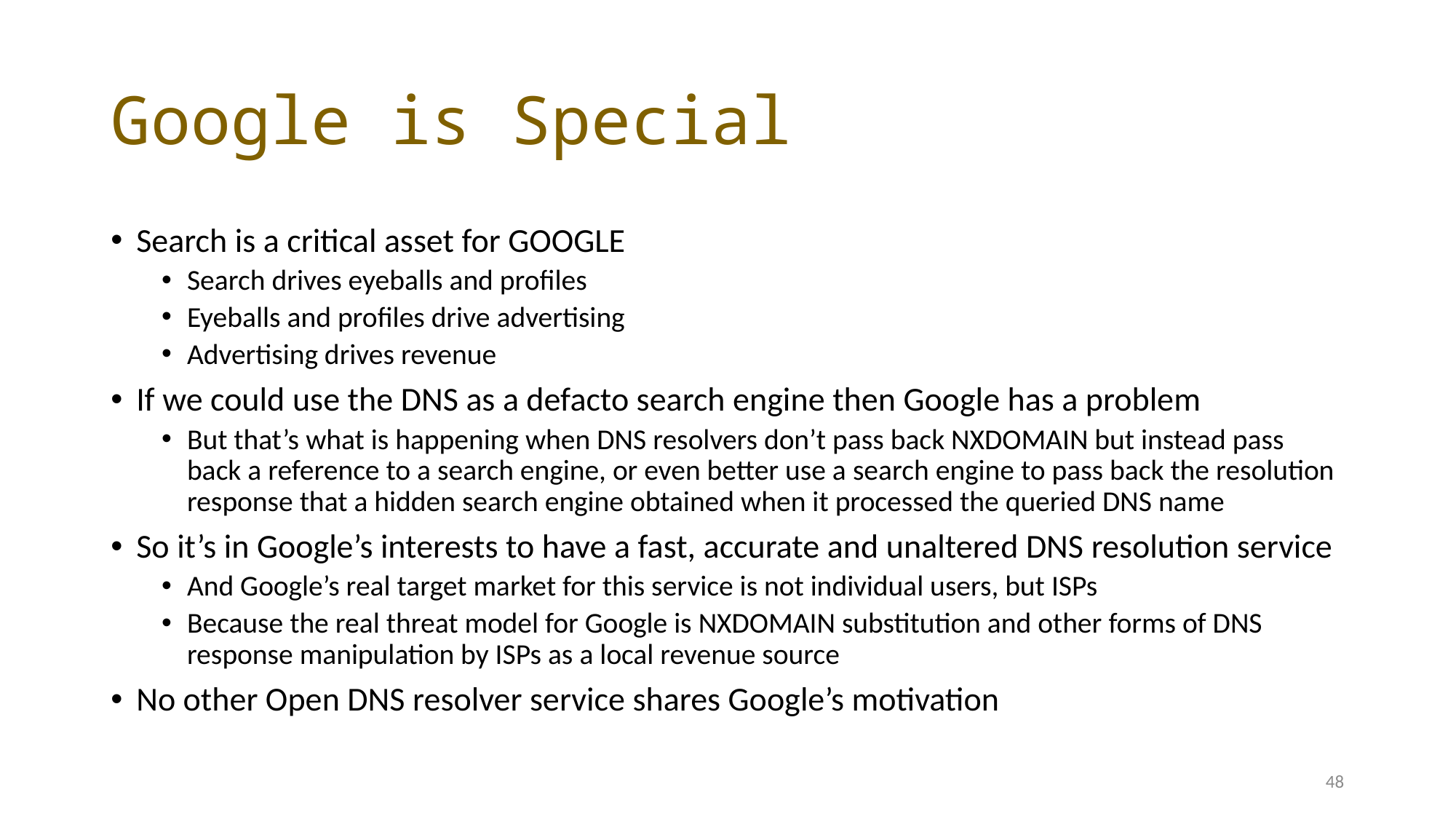

# Google is Special
Search is a critical asset for GOOGLE
Search drives eyeballs and profiles
Eyeballs and profiles drive advertising
Advertising drives revenue
If we could use the DNS as a defacto search engine then Google has a problem
But that’s what is happening when DNS resolvers don’t pass back NXDOMAIN but instead pass back a reference to a search engine, or even better use a search engine to pass back the resolution response that a hidden search engine obtained when it processed the queried DNS name
So it’s in Google’s interests to have a fast, accurate and unaltered DNS resolution service
And Google’s real target market for this service is not individual users, but ISPs
Because the real threat model for Google is NXDOMAIN substitution and other forms of DNS response manipulation by ISPs as a local revenue source
No other Open DNS resolver service shares Google’s motivation
48